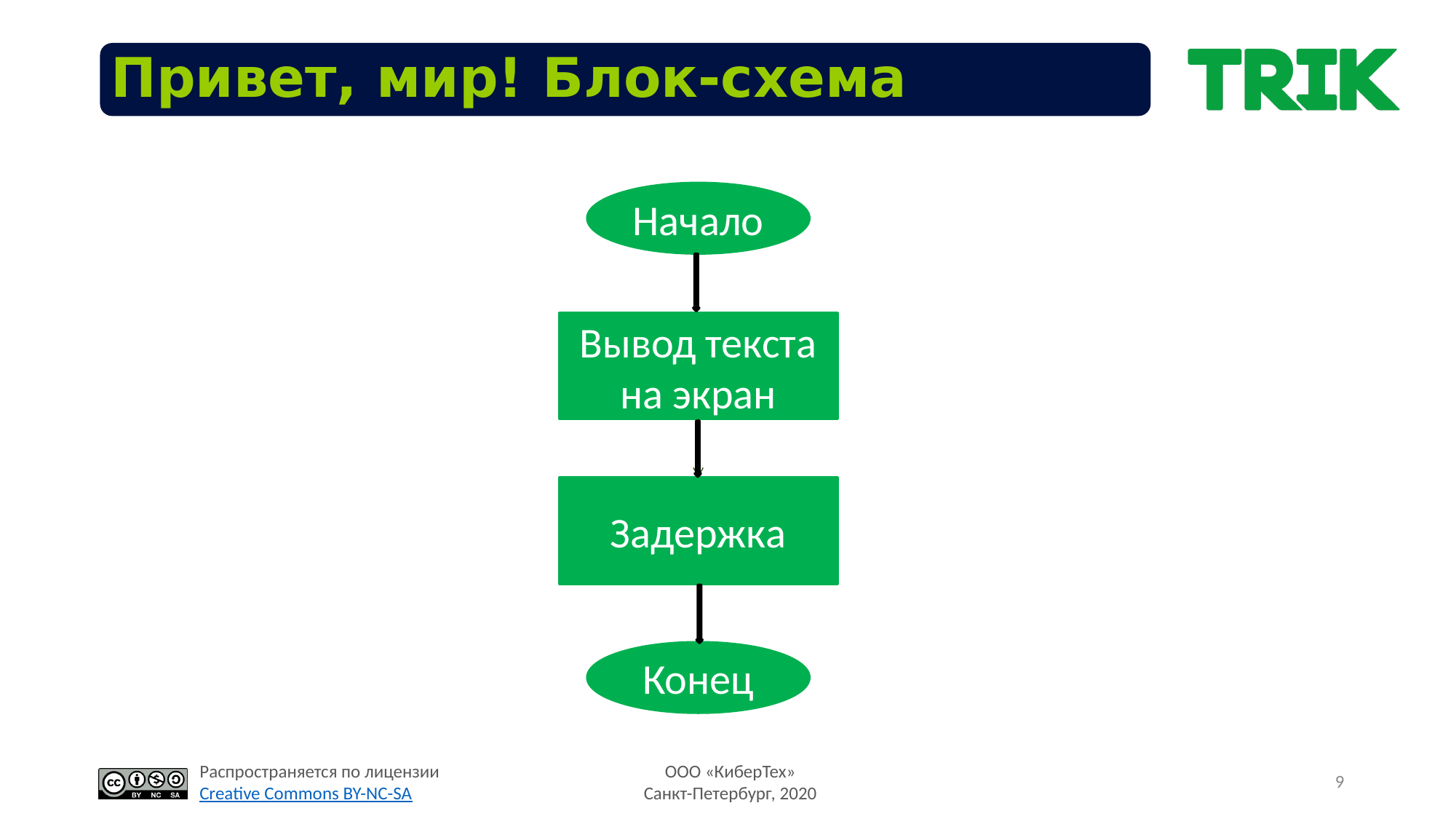

# Привет, мир! Блок-схема
Начало

Вывод текста на экран

Задержка

Конец
9